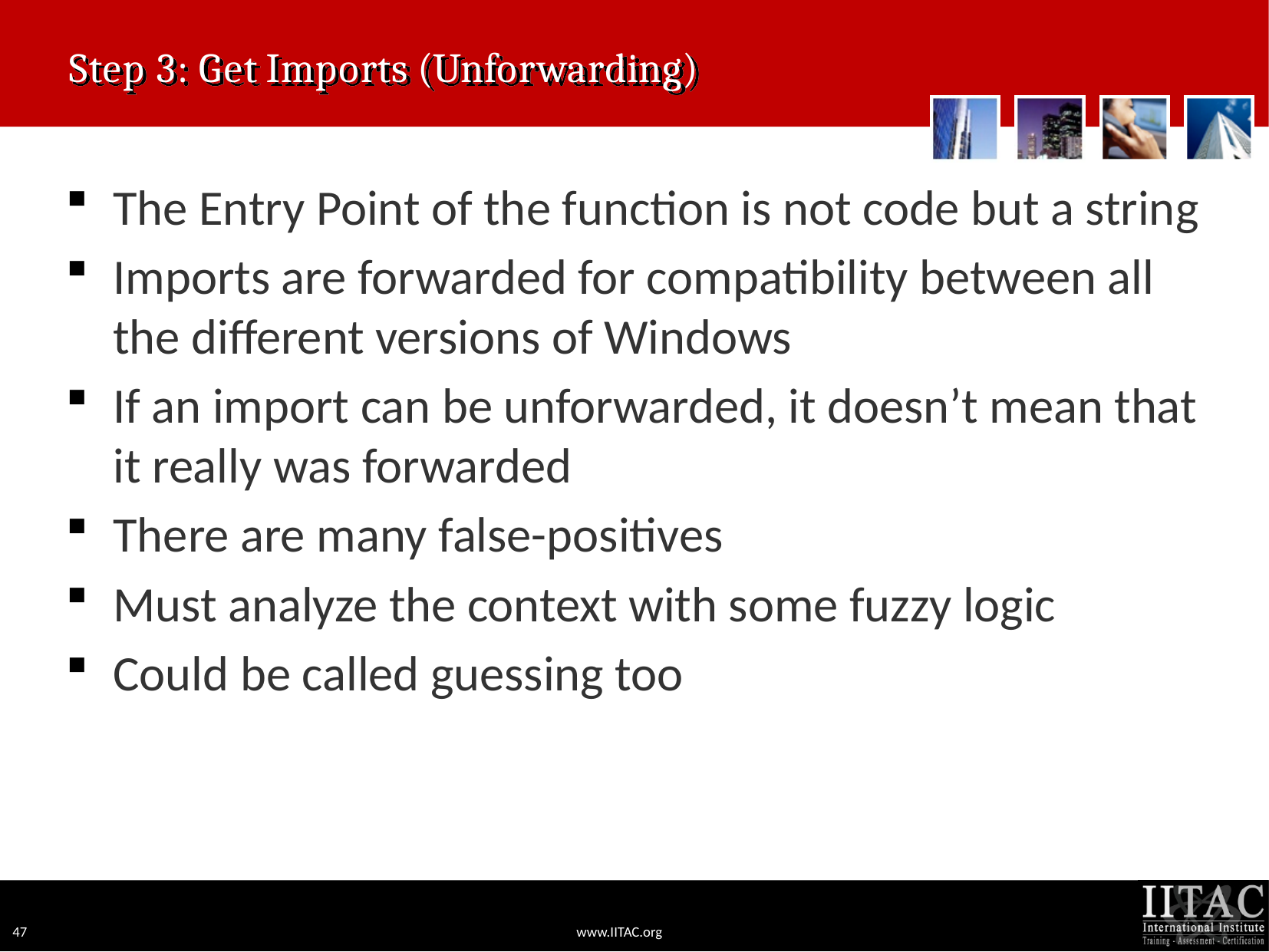

# Step 3: Get Imports (Unforwarding)
The Entry Point of the function is not code but a string
Imports are forwarded for compatibility between all the different versions of Windows
If an import can be unforwarded, it doesn’t mean that it really was forwarded
There are many false-positives
Must analyze the context with some fuzzy logic
Could be called guessing too
47
www.IITAC.org